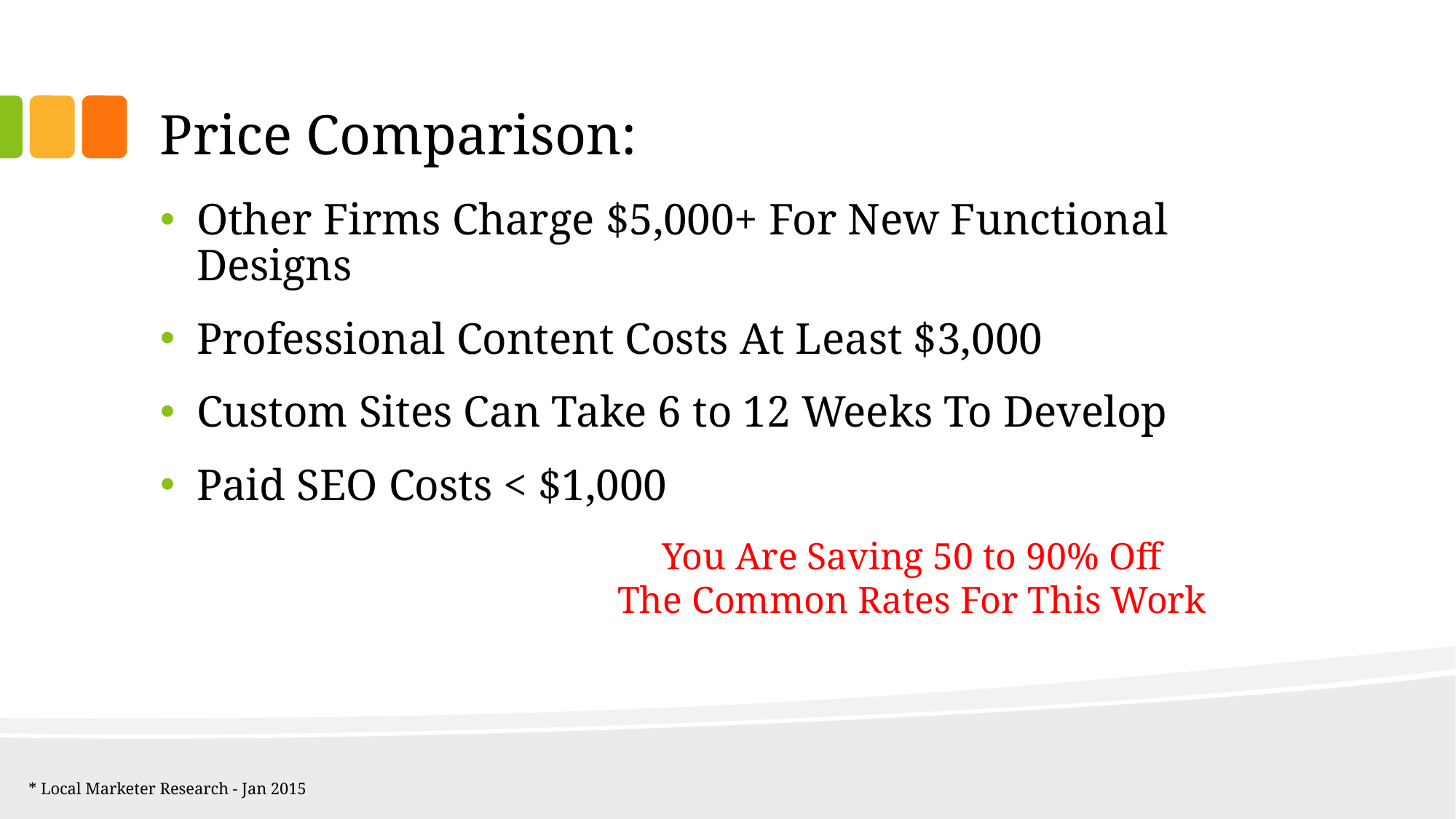

# Price Comparison:
Other Firms Charge $5,000+ For New Functional Designs
Professional Content Costs At Least $3,000
Custom Sites Can Take 6 to 12 Weeks To Develop
Paid SEO Costs < $1,000
You Are Saving 50 to 90% Off
The Common Rates For This Work
* Local Marketer Research - Jan 2015